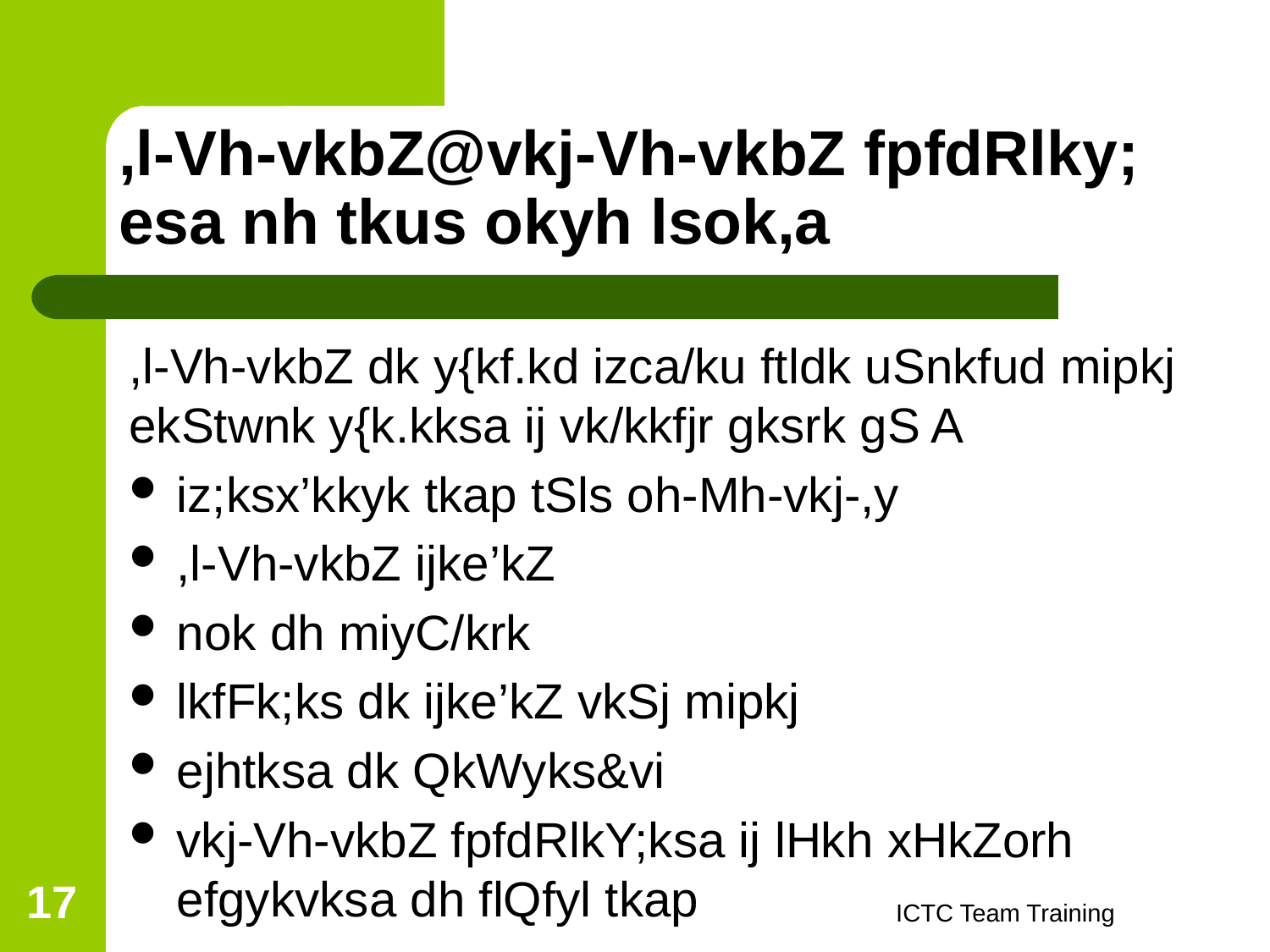

# ,l-Vh-vkbZ@vkj-Vh-vkbZ fpfdRlky; esa nh tkus okyh lsok,a
,l-Vh-vkbZ dk y{kf.kd izca/ku ftldk uSnkfud mipkj ekStwnk y{k.kksa ij vk/kkfjr gksrk gS A
iz;ksx’kkyk tkap tSls oh-Mh-vkj-,y
,l-Vh-vkbZ ijke’kZ
nok dh miyC/krk
lkfFk;ks dk ijke’kZ vkSj mipkj
ejhtksa dk QkWyks&vi
vkj-Vh-vkbZ fpfdRlkY;ksa ij lHkh xHkZorh efgykvksa dh flQfyl tkap
17
ICTC Team Training